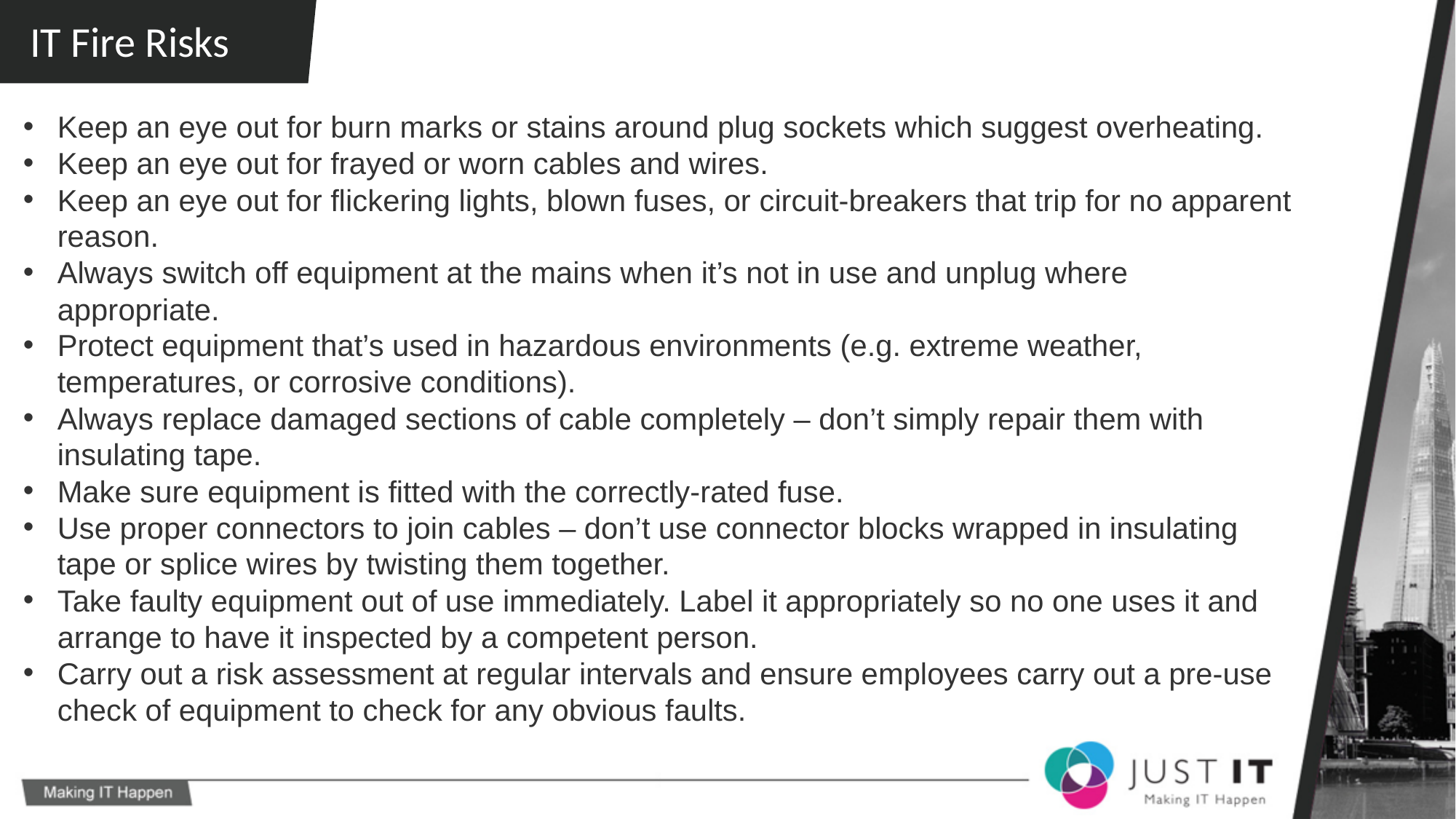

IT Fire Risks
Keep an eye out for burn marks or stains around plug sockets which suggest overheating.
Keep an eye out for frayed or worn cables and wires.
Keep an eye out for flickering lights, blown fuses, or circuit-breakers that trip for no apparent reason.
Always switch off equipment at the mains when it’s not in use and unplug where appropriate.
Protect equipment that’s used in hazardous environments (e.g. extreme weather, temperatures, or corrosive conditions).
Always replace damaged sections of cable completely – don’t simply repair them with insulating tape.
Make sure equipment is fitted with the correctly-rated fuse.
Use proper connectors to join cables – don’t use connector blocks wrapped in insulating tape or splice wires by twisting them together.
Take faulty equipment out of use immediately. Label it appropriately so no one uses it and arrange to have it inspected by a competent person.
Carry out a risk assessment at regular intervals and ensure employees carry out a pre-use check of equipment to check for any obvious faults.